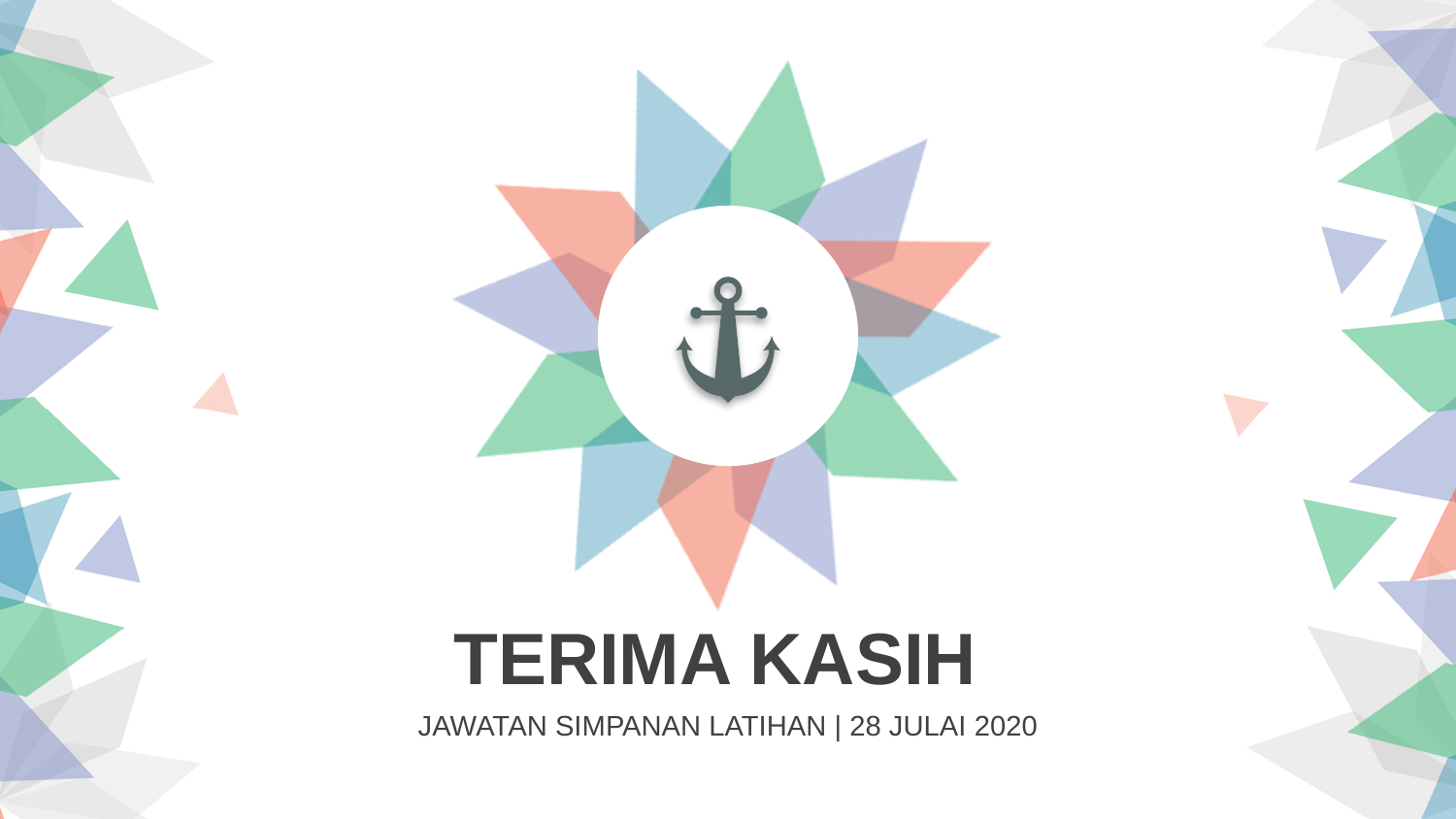

TERIMA KASIH
JAWATAN SIMPANAN LATIHAN | 28 JULAI 2020